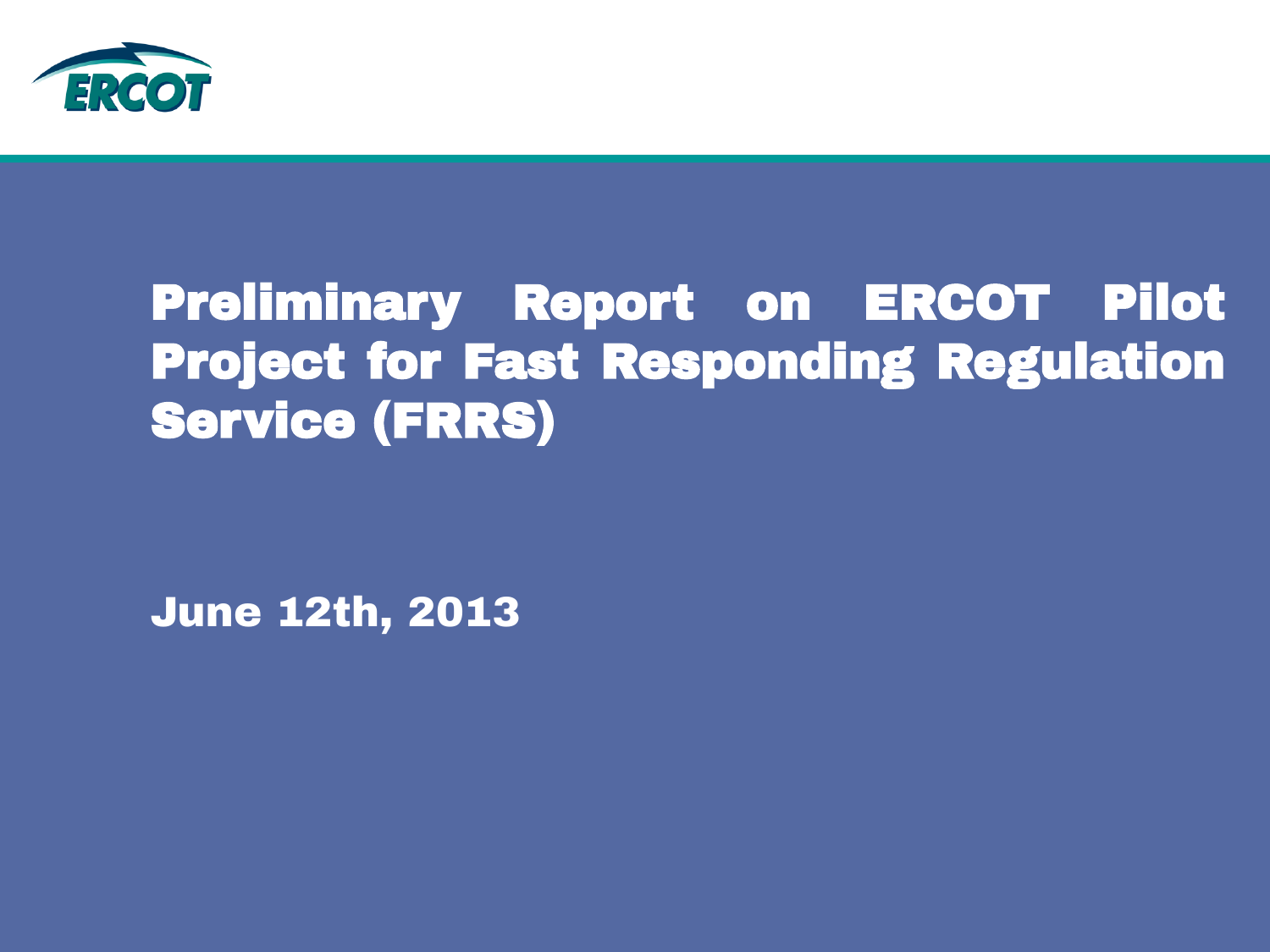

# Preliminary Report on ERCOT Pilot Project for Fast Responding Regulation Service (FRRS)

June 12th, 2013